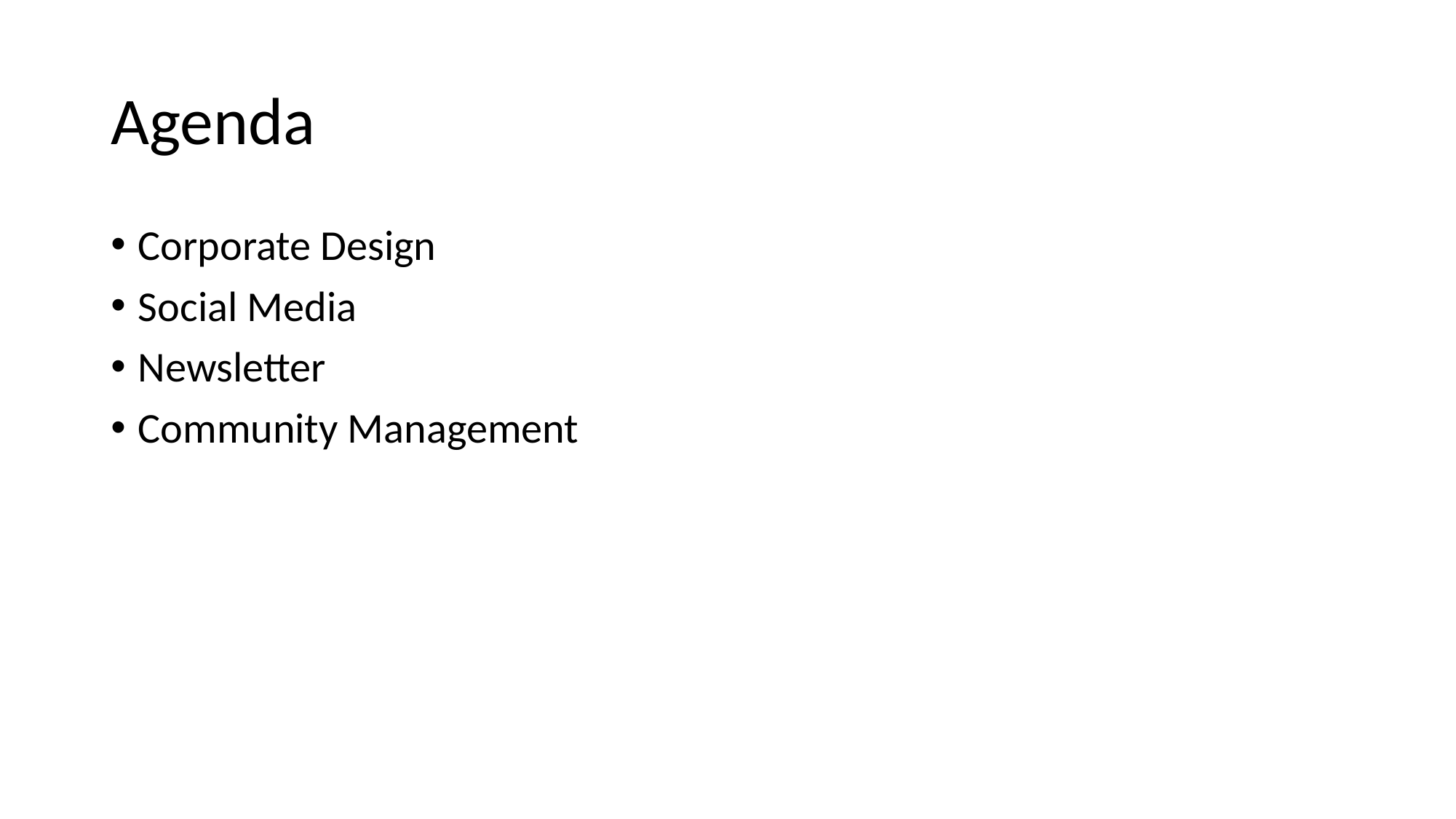

# Agenda
Corporate Design
Social Media
Newsletter
Community Management